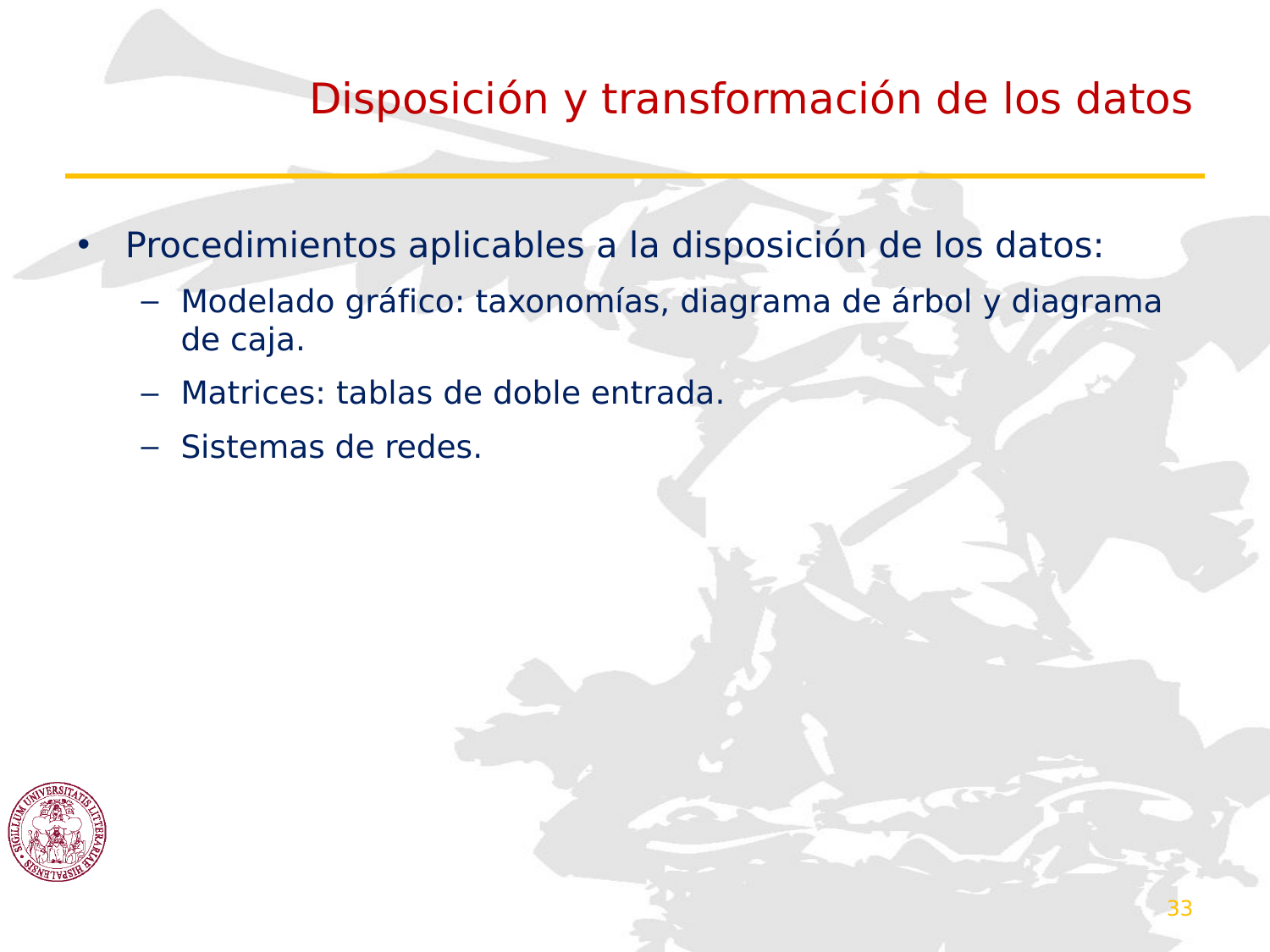

# Disposición y transformación de los datos
Procedimientos aplicables a la disposición de los datos:
Modelado gráfico: taxonomías, diagrama de árbol y diagrama de caja.
Matrices: tablas de doble entrada.
Sistemas de redes.

33